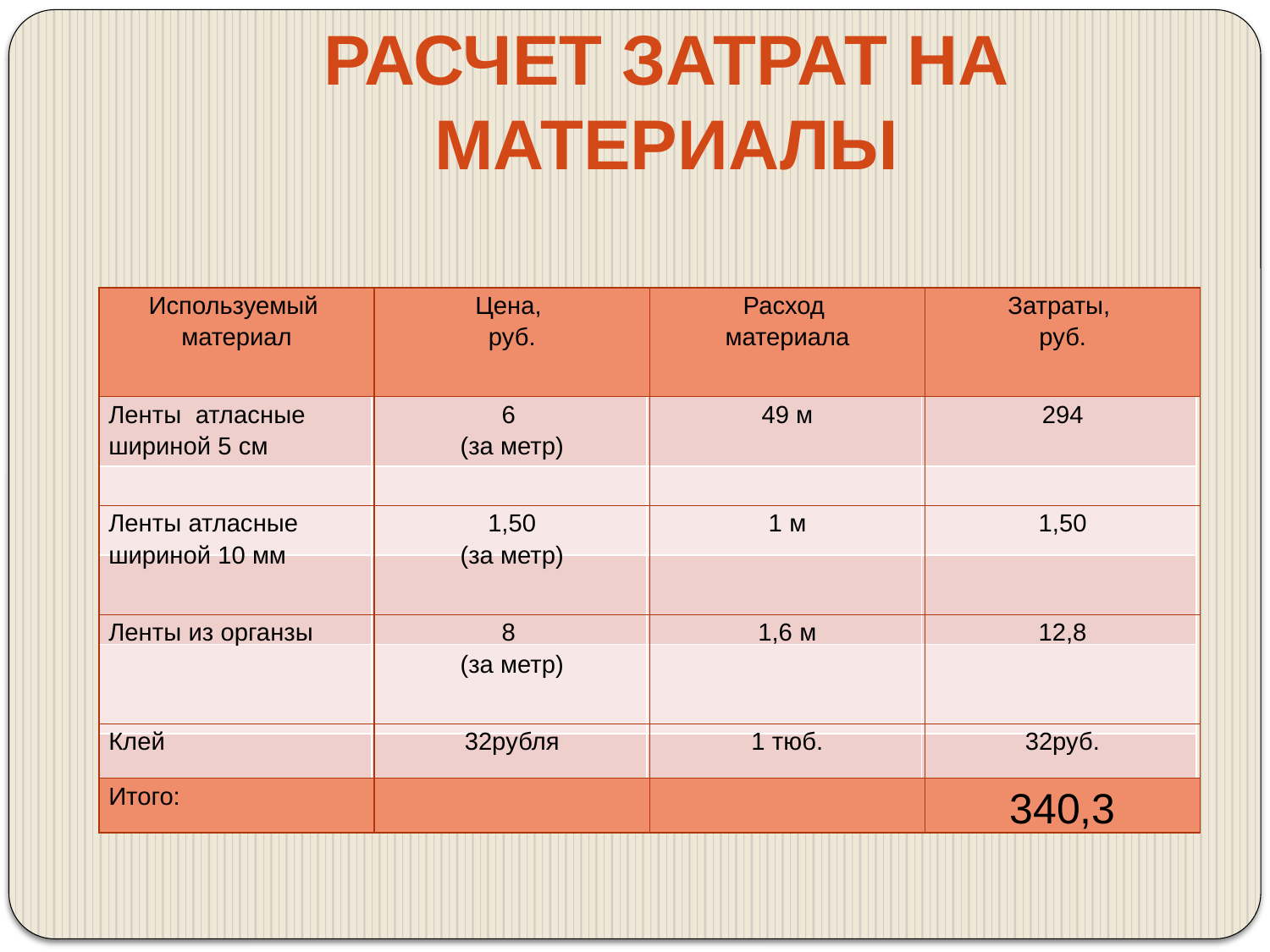

# РАСЧЕТ ЗАТРАТ НА МАТЕРИАЛЫ
| Используемый материал | Цена, руб. | Расход материала | Затраты, руб. |
| --- | --- | --- | --- |
| Ленты атласные шириной 5 см | 6 (за метр) | 49 м | 294 |
| Ленты атласные шириной 10 мм | 1,50 (за метр) | 1 м | 1,50 |
| Ленты из органзы | 8 (за метр) | 1,6 м | 12,8 |
| Клей | 32рубля | 1 тюб. | 32руб. |
| Итого: |  |  | 340,3 |
|  |  |  |  |
| --- | --- | --- | --- |
|  |  |  |  |
|  |  |  |  |
|  |  |  |  |
|  |  |  |  |
|  |  |  |  |